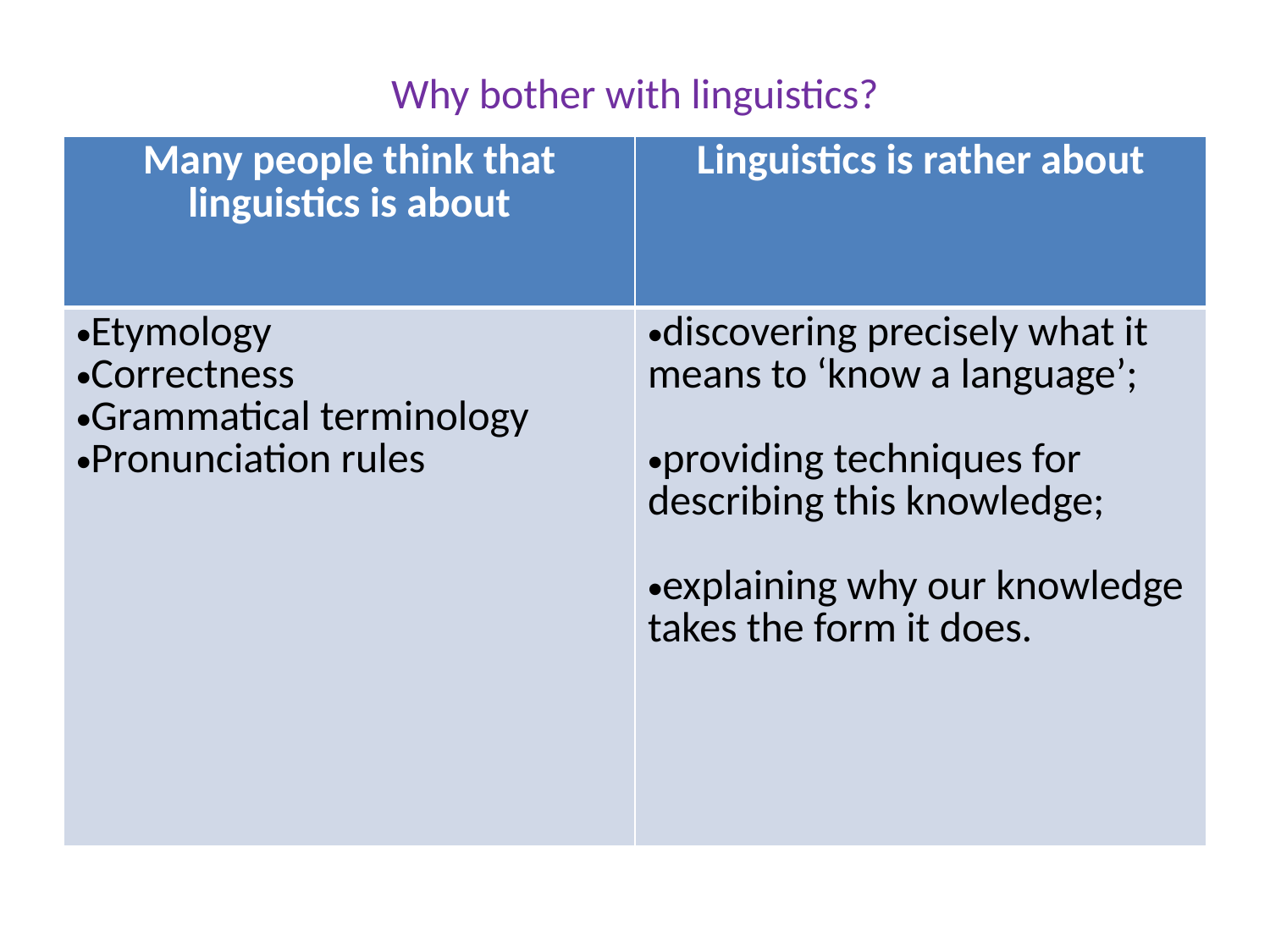

# Why bother with linguistics?
| Many people think that linguistics is about | Linguistics is rather about |
| --- | --- |
| Etymology Correctness Grammatical terminology Pronunciation rules | discovering precisely what it means to ‘know a language’; providing techniques for describing this knowledge; explaining why our knowledge takes the form it does. |